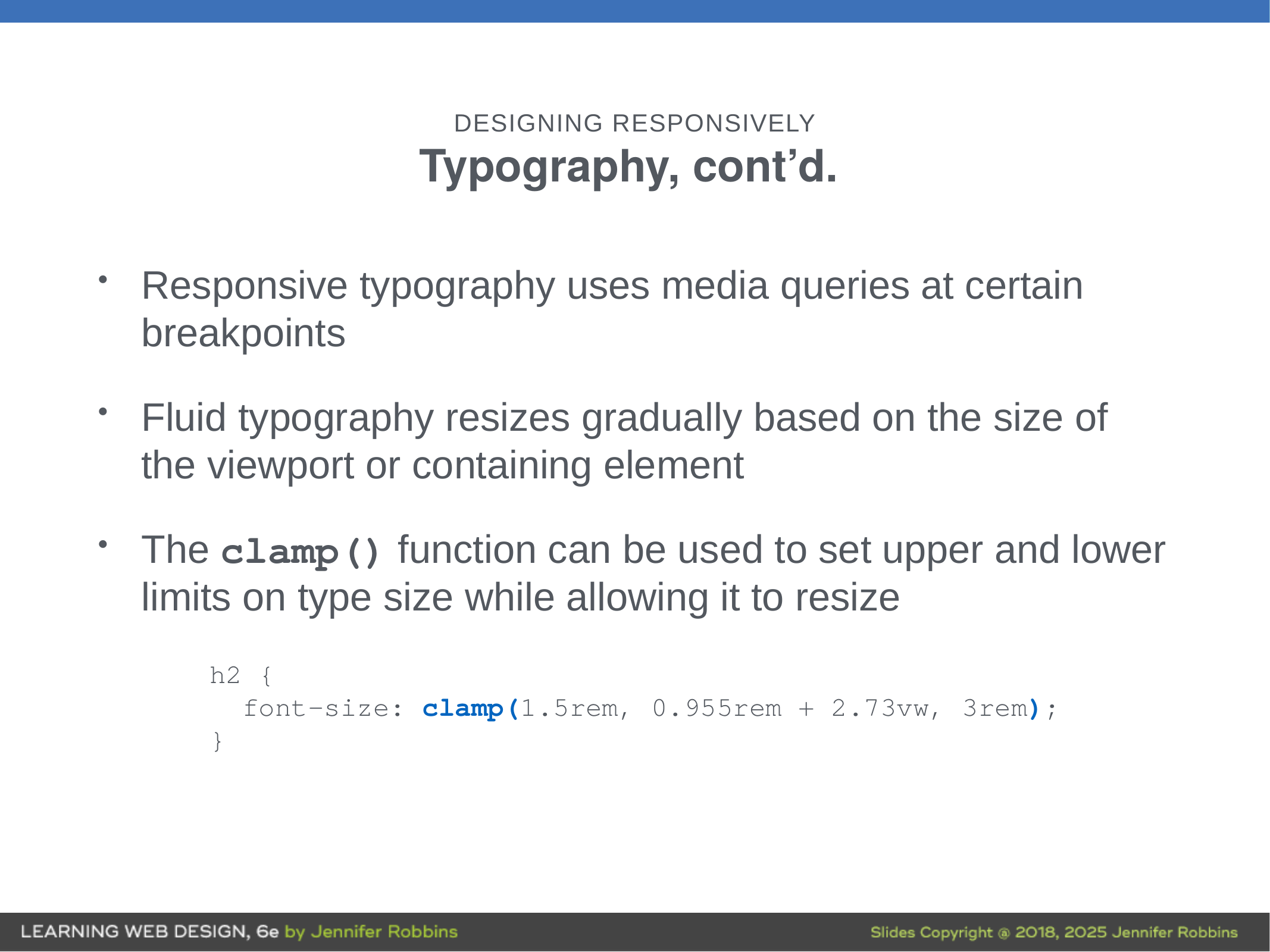

# DESIGNING RESPONSIVELY
Typography, cont’d.
Responsive typography uses media queries at certain breakpoints
Fluid typography resizes gradually based on the size of the viewport or containing element
The clamp() function can be used to set upper and lower limits on type size while allowing it to resize
h2 {
  font-size: clamp(1.5rem, 0.955rem + 2.73vw, 3rem);
}